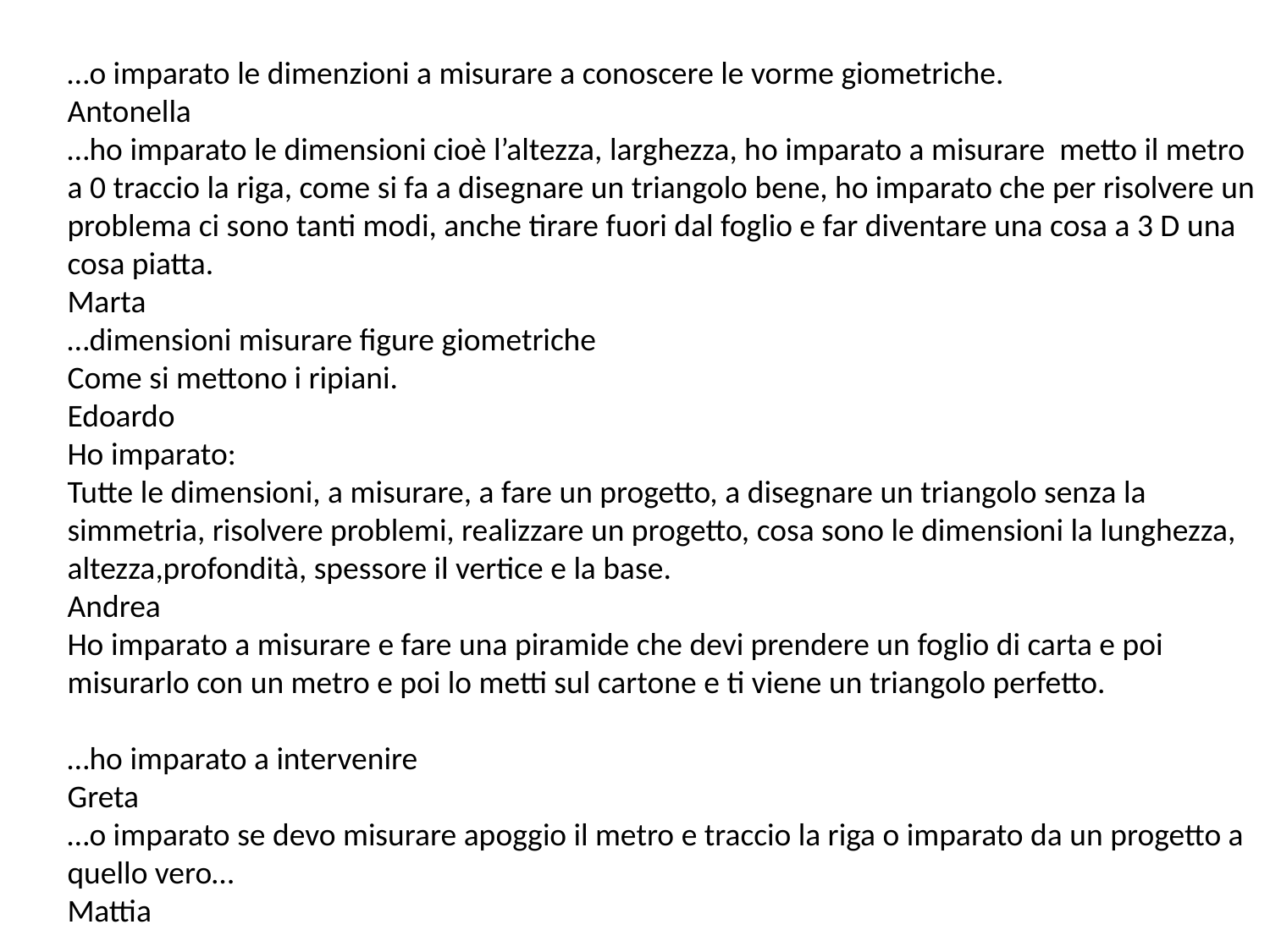

…o imparato le dimenzioni a misurare a conoscere le vorme giometriche.
Antonella
…ho imparato le dimensioni cioè l’altezza, larghezza, ho imparato a misurare  metto il metro a 0 traccio la riga, come si fa a disegnare un triangolo bene, ho imparato che per risolvere un problema ci sono tanti modi, anche tirare fuori dal foglio e far diventare una cosa a 3 D una cosa piatta.
Marta
…dimensioni misurare figure giometriche
Come si mettono i ripiani.
Edoardo
Ho imparato:
Tutte le dimensioni, a misurare, a fare un progetto, a disegnare un triangolo senza la simmetria, risolvere problemi, realizzare un progetto, cosa sono le dimensioni la lunghezza, altezza,profondità, spessore il vertice e la base.
Andrea
Ho imparato a misurare e fare una piramide che devi prendere un foglio di carta e poi misurarlo con un metro e poi lo metti sul cartone e ti viene un triangolo perfetto.

…ho imparato a intervenire
Greta
…o imparato se devo misurare apoggio il metro e traccio la riga o imparato da un progetto a quello vero…
Mattia